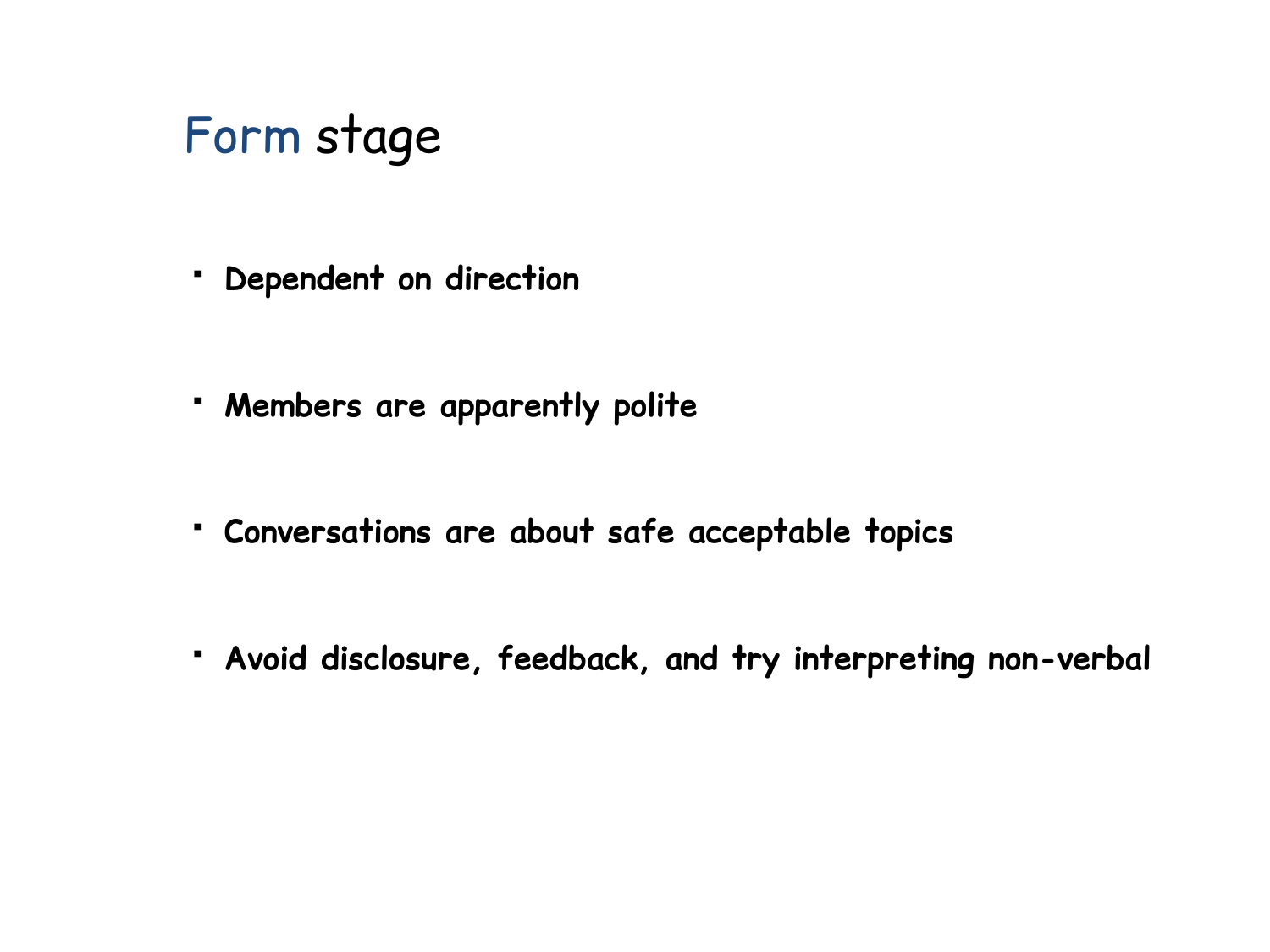

Form stage
Dependent on direction

Members are apparently polite

Conversations are about safe acceptable topics

Avoid disclosure, feedback, and try interpreting non-verbal